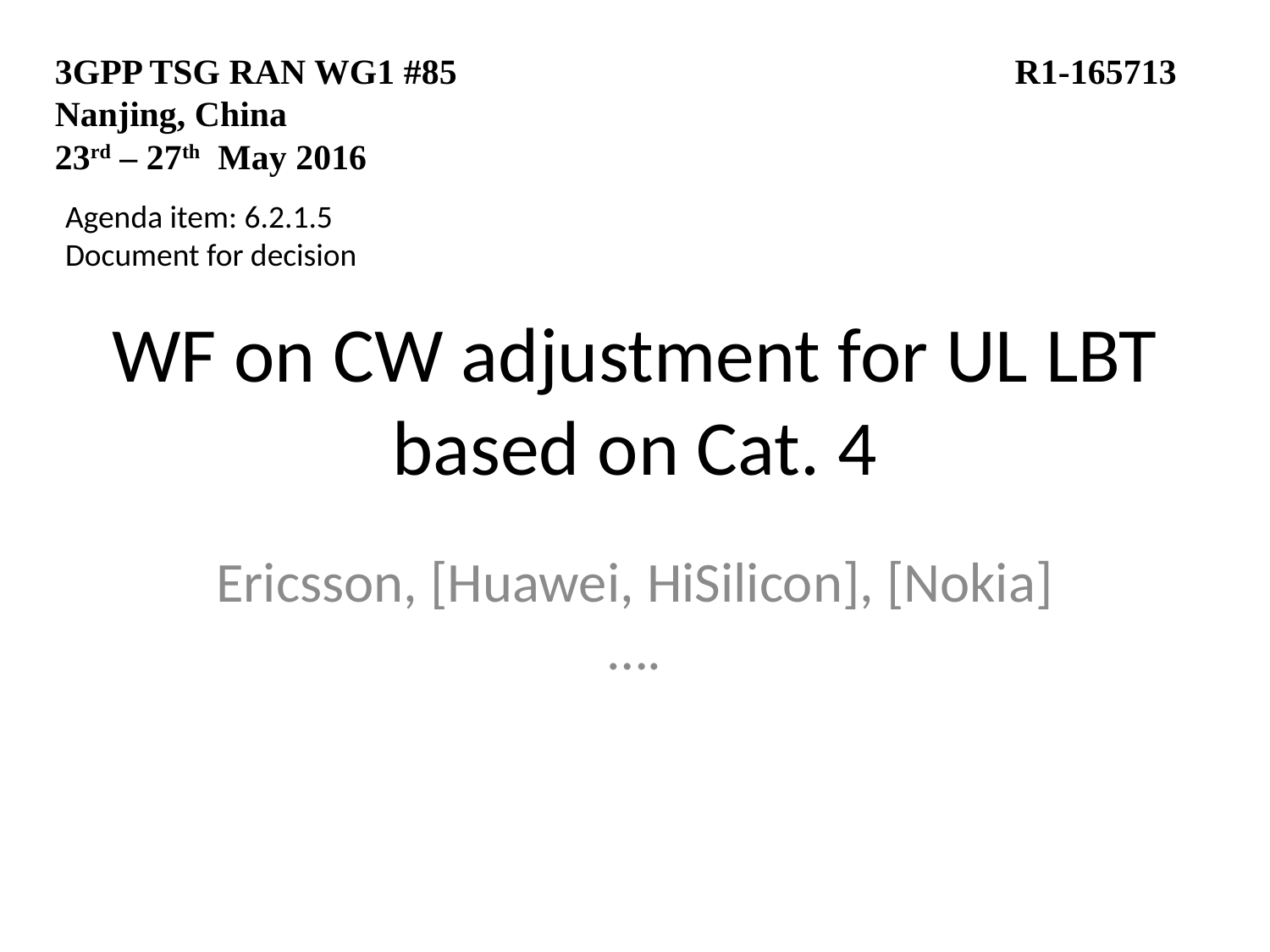

3GPP TSG RAN WG1 #85				        R1-165713
Nanjing, China
23rd – 27th  May 2016
Agenda item: 6.2.1.5
Document for decision
# WF on CW adjustment for UL LBT based on Cat. 4
Ericsson, [Huawei, HiSilicon], [Nokia]….